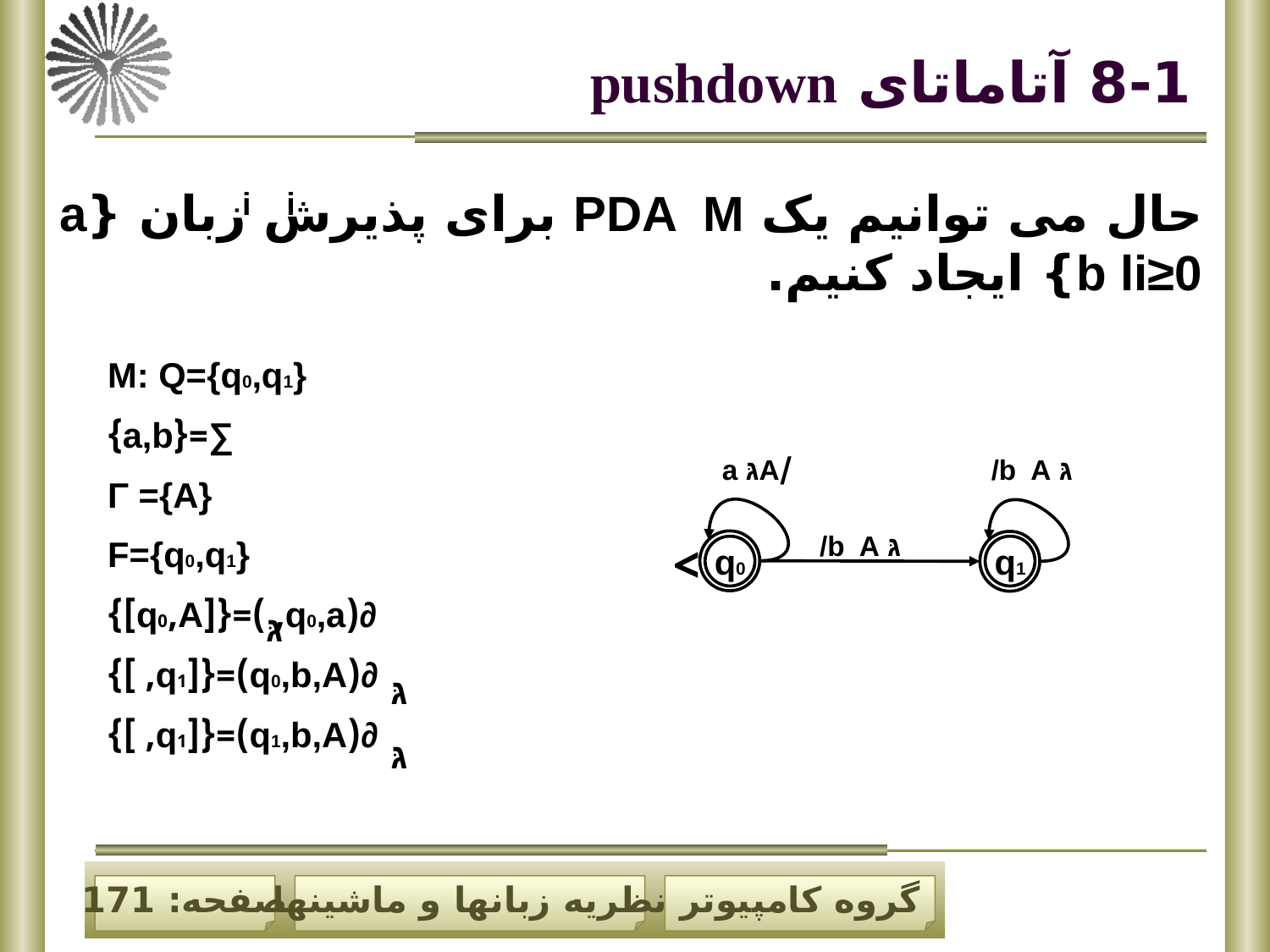

# 8-1 آتاماتای pushdown
حال می توانیم یک PDA  M برای پذیرش زبان {a b li≥0} ایجاد کنیم.
i    i
 M: Q={q0,q1}
      ∑={a,b}
     Γ ={A}
      F={q0,q1}
      ∂(q0,a, )={[q0,A]}
      ∂(q0,b,A)={[q1, ]}
      ∂(q1,b,A)={[q1, ]}
גּ
גּ
גּ
/Aגּ a
גּ b  A/
גּ b  A/
>

q0
q1